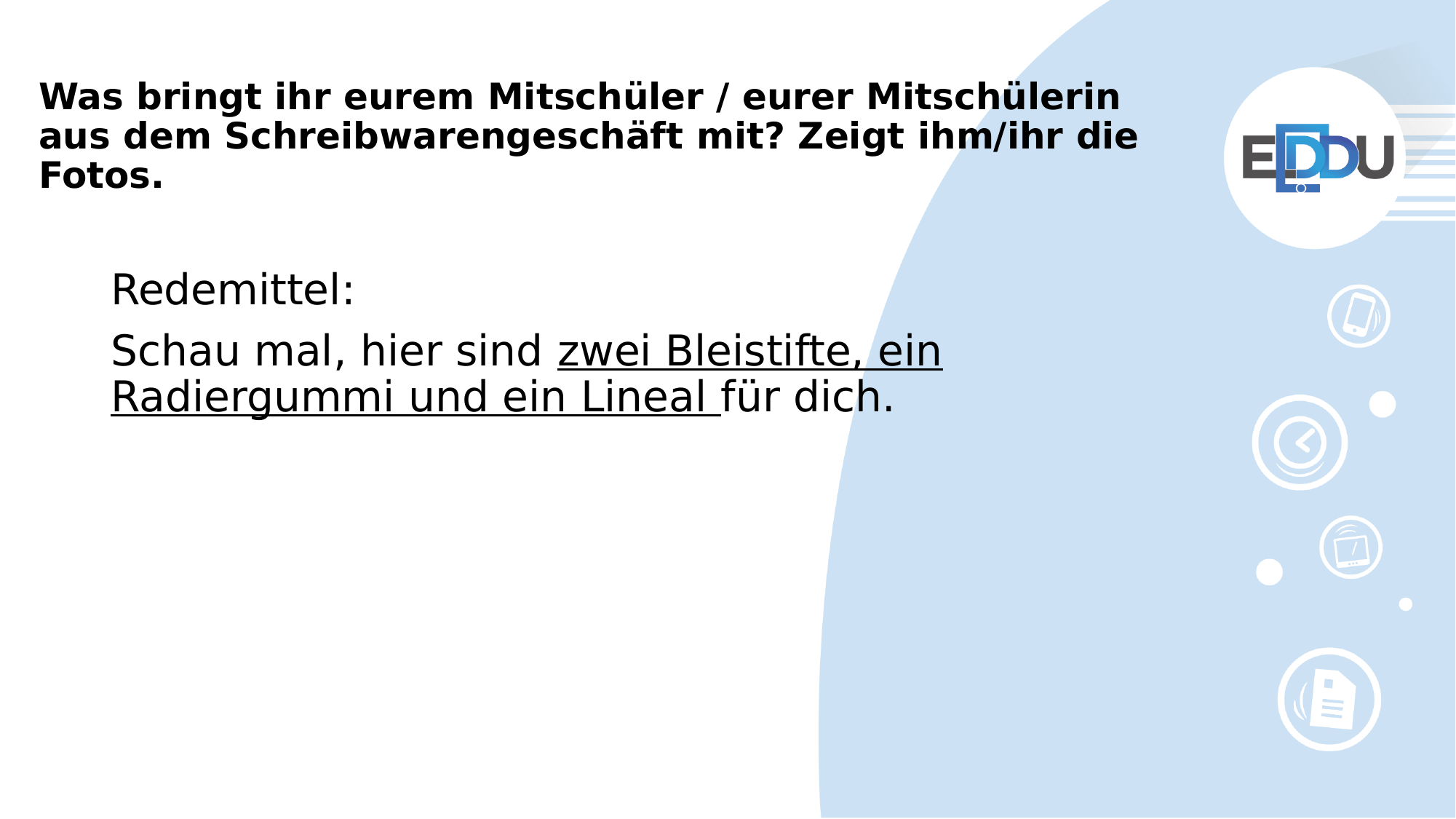

# Was bringt ihr eurem Mitschüler / eurer Mitschülerin aus dem Schreibwarengeschäft mit? Zeigt ihm/ihr die Fotos.
Redemittel:
Schau mal, hier sind zwei Bleistifte, ein Radiergummi und ein Lineal für dich.